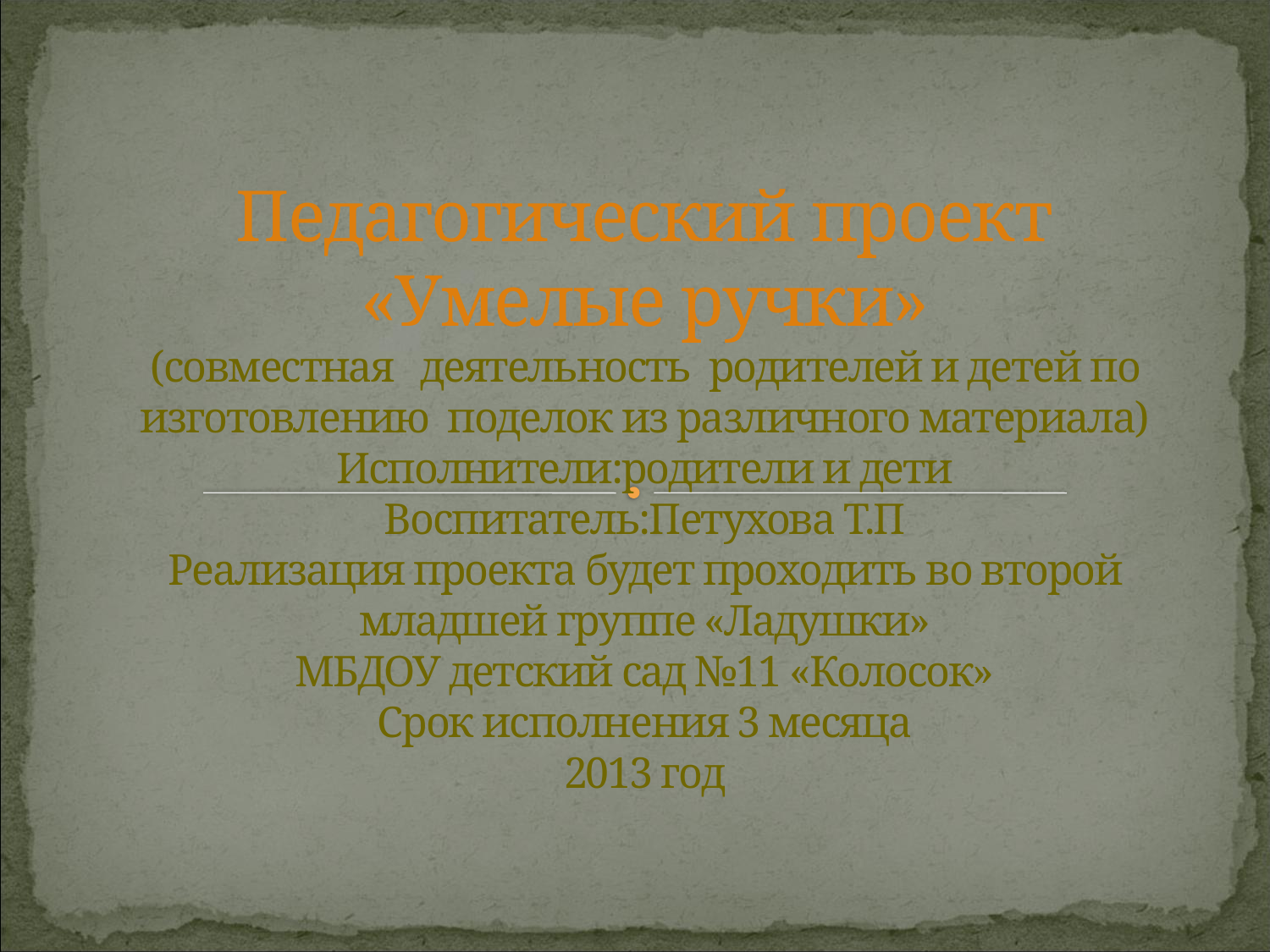

# Педагогический проект «Умелые ручки» (совместная   деятельность  родителей и детей по изготовлению  поделок из различного материала) Исполнители:родители и дети Воспитатель:Петухова Т.П Реализация проекта будет проходить во второй младшей группе «Ладушки» МБДОУ детский сад №11 «Колосок» Срок исполнения 3 месяца 2013 год